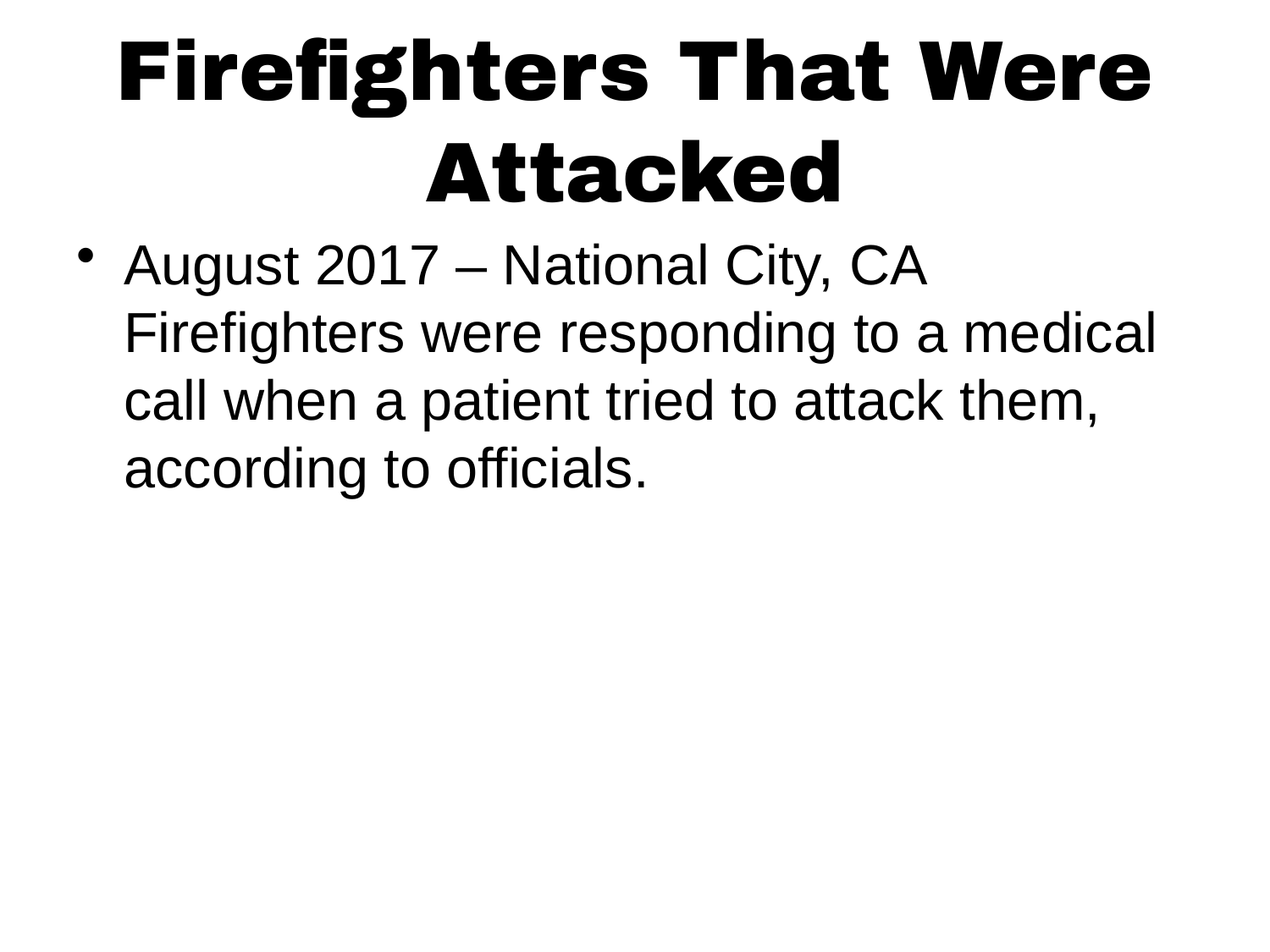

# Firefighters That Were Attacked
August 2017 – National City, CA Firefighters were responding to a medical call when a patient tried to attack them, according to officials.